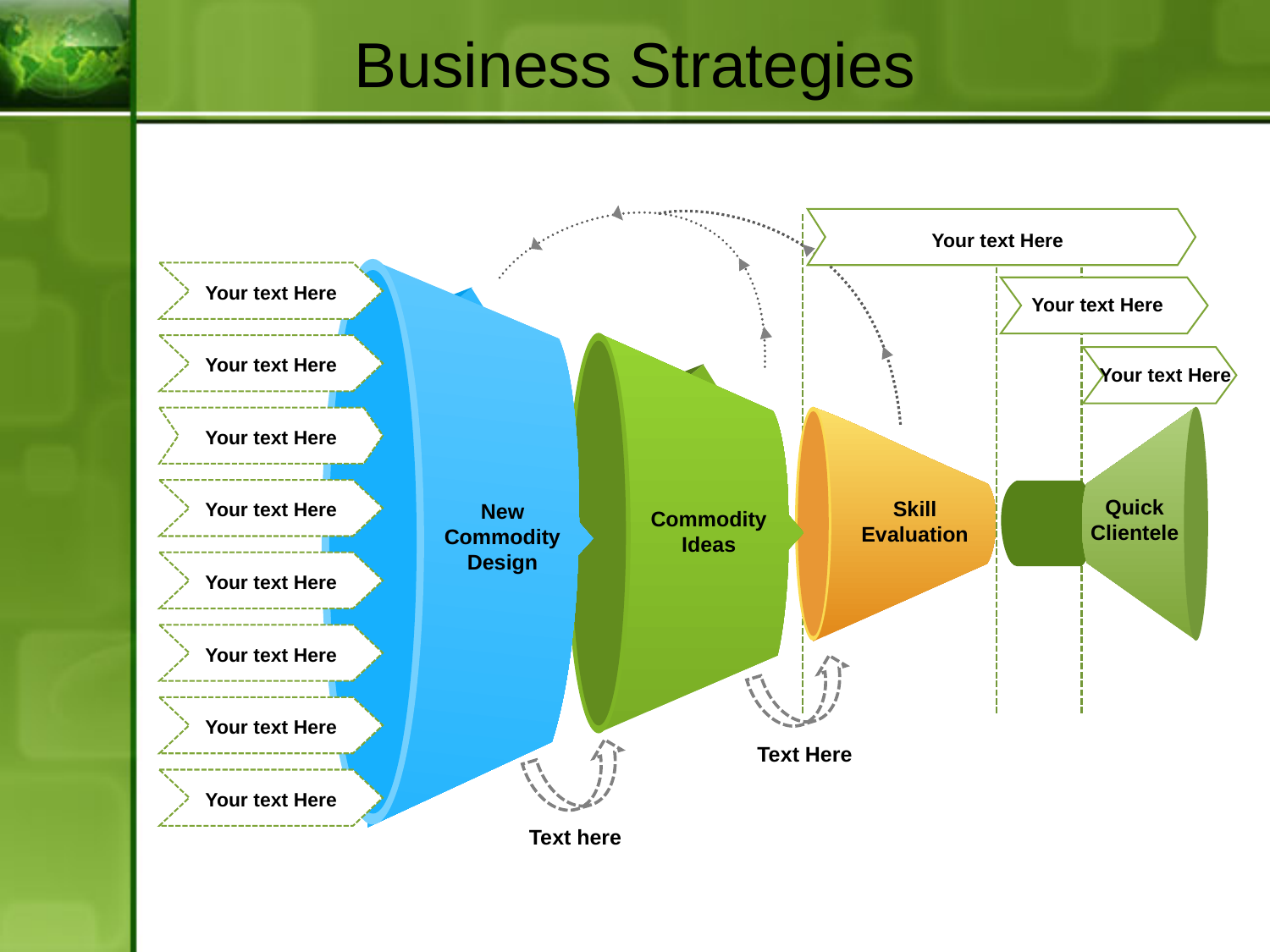

Business Strategies

Your text Here
Your text Here
Your text Here
Your text Here
Your text Here
Your text Here
Quick Clientele
Skill Evaluation
Your text Here
New Commodity Design
Commodity Ideas
Your text Here
Your text Here
Your text Here
Text Here
Your text Here
Text here